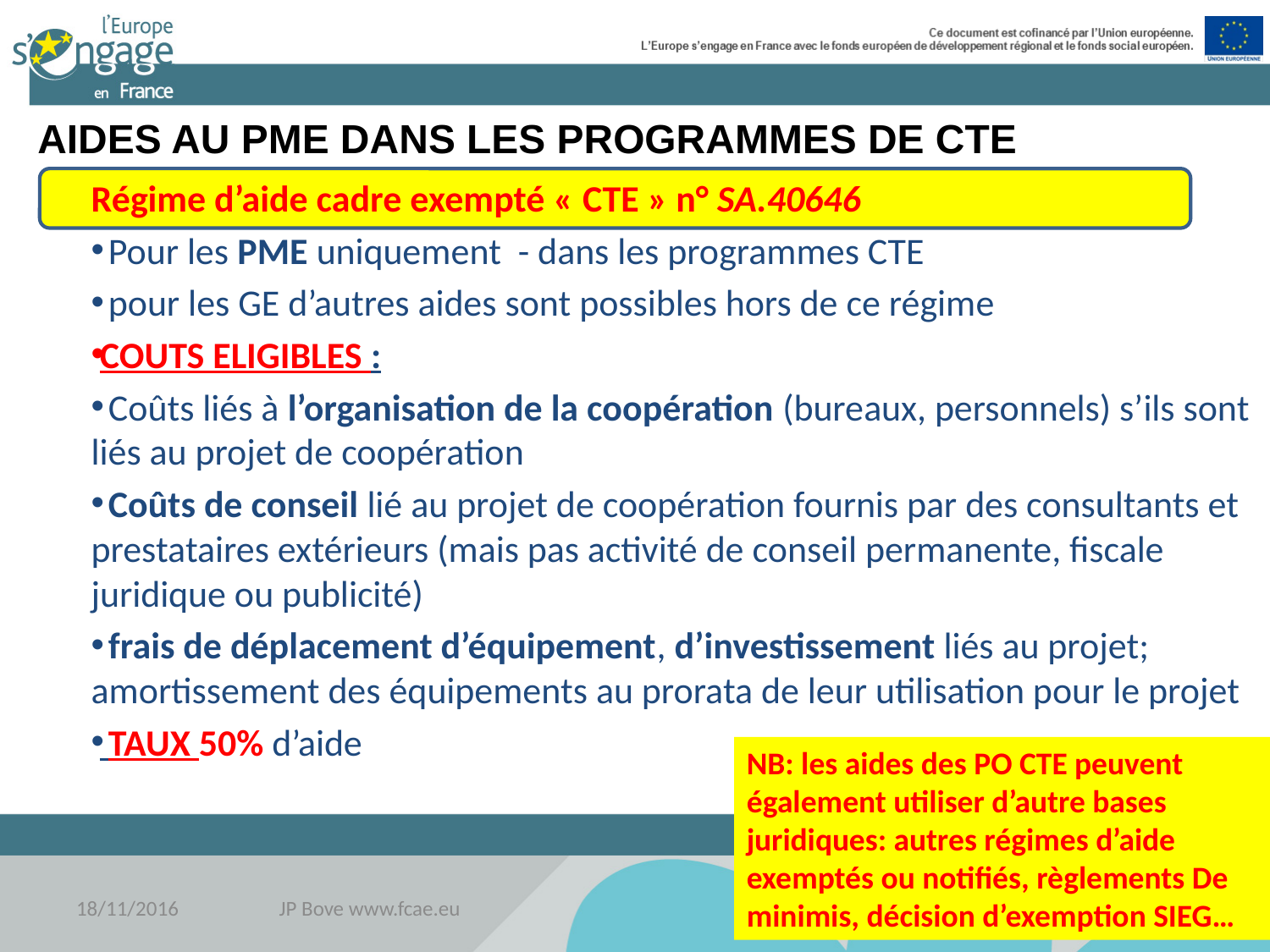

AIDES AU PME DANS LES PROGRAMMES DE CTE
Régime d’aide cadre exempté « CTE » n° SA.40646
 Pour les PME uniquement  - dans les programmes CTE
 pour les GE d’autres aides sont possibles hors de ce régime
COUTS ELIGIBLES :
 Coûts liés à l’organisation de la coopération (bureaux, personnels) s’ils sont liés au projet de coopération
 Coûts de conseil lié au projet de coopération fournis par des consultants et prestataires extérieurs (mais pas activité de conseil permanente, fiscale juridique ou publicité)
 frais de déplacement d’équipement, d’investissement liés au projet; amortissement des équipements au prorata de leur utilisation pour le projet
 TAUX 50% d’aide

NB: les aides des PO CTE peuvent également utiliser d’autre bases juridiques: autres régimes d’aide  exemptés ou notifiés, règlements De minimis, décision d’exemption SIEG…
18/11/2016
JP Bove www.fcae.eu
73